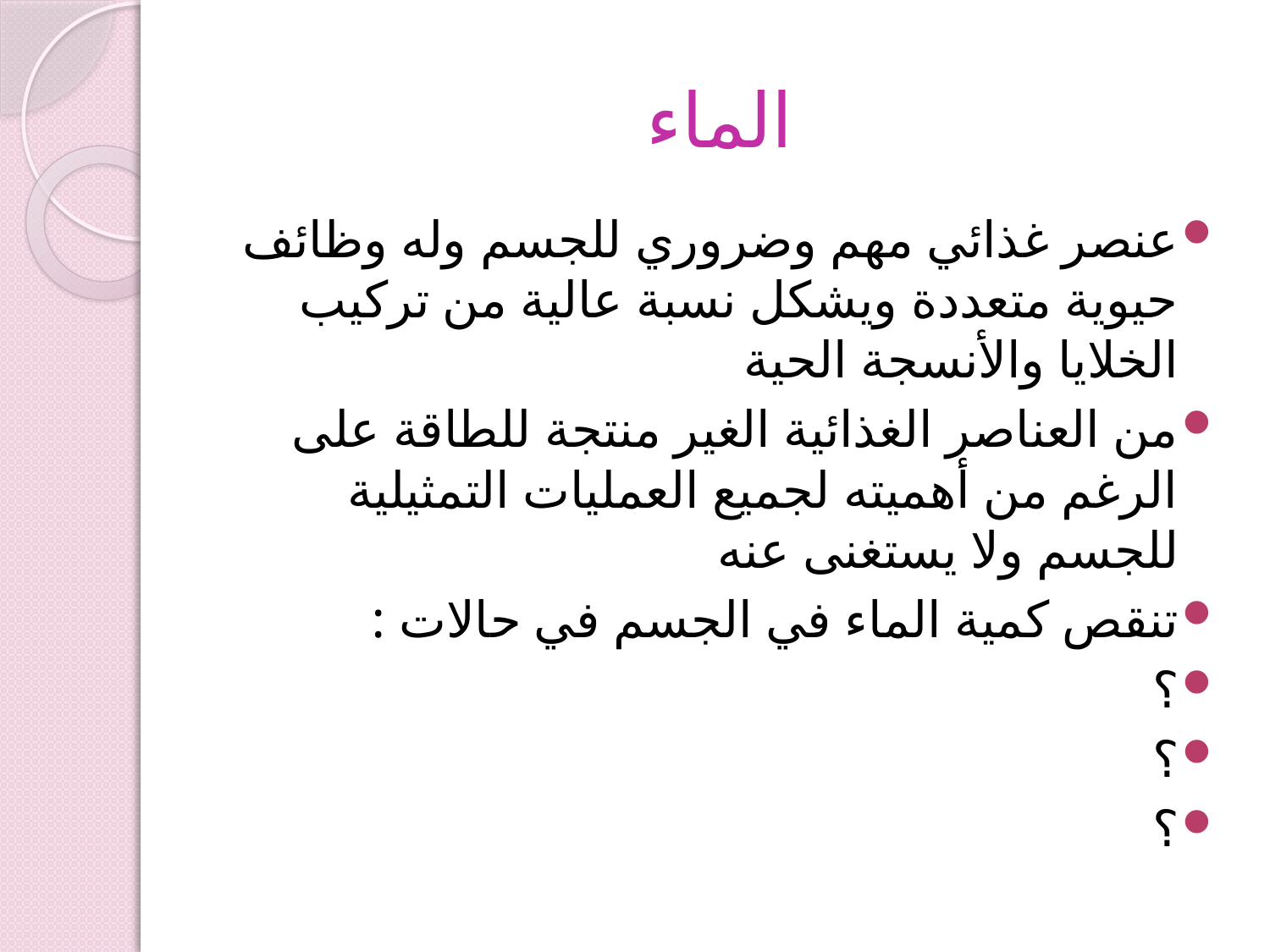

# الماء
عنصر غذائي مهم وضروري للجسم وله وظائف حيوية متعددة ويشكل نسبة عالية من تركيب الخلايا والأنسجة الحية
من العناصر الغذائية الغير منتجة للطاقة على الرغم من أهميته لجميع العمليات التمثيلية للجسم ولا يستغنى عنه
تنقص كمية الماء في الجسم في حالات :
؟
؟
؟